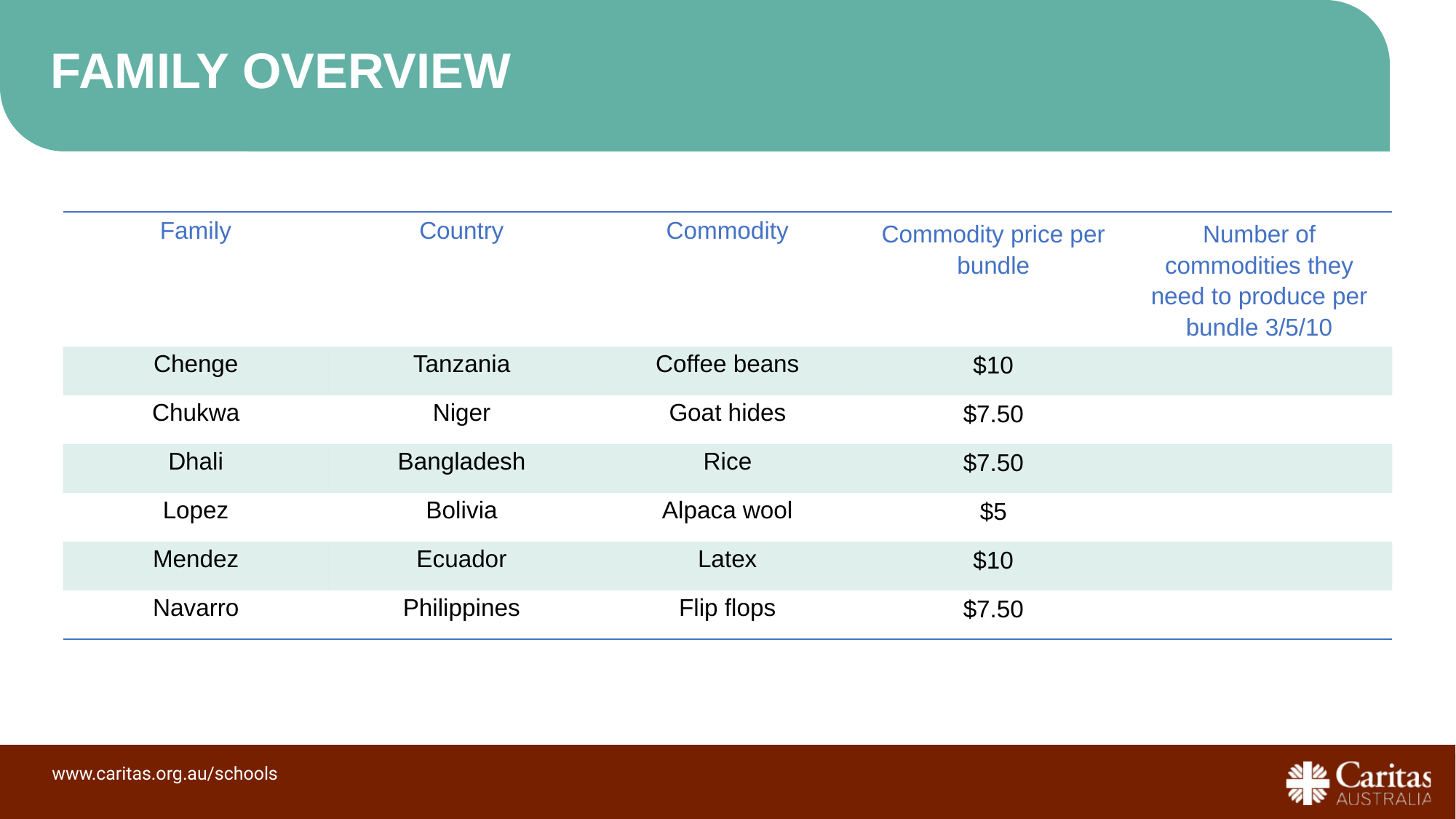

# family overview
| Family | Country | Commodity | Commodity price per bundle | Number of commodities they need to produce per bundle 3/5/10 |
| --- | --- | --- | --- | --- |
| Chenge | Tanzania | Coffee beans | $10 |  |
| Chukwa | Niger | Goat hides | $7.50 |  |
| Dhali | Bangladesh | Rice | $7.50 |  |
| Lopez | Bolivia | Alpaca wool | $5 |  |
| Mendez | Ecuador | Latex | $10 |  |
| Navarro | Philippines | Flip flops | $7.50 |  |
www.caritas.org.au/schools